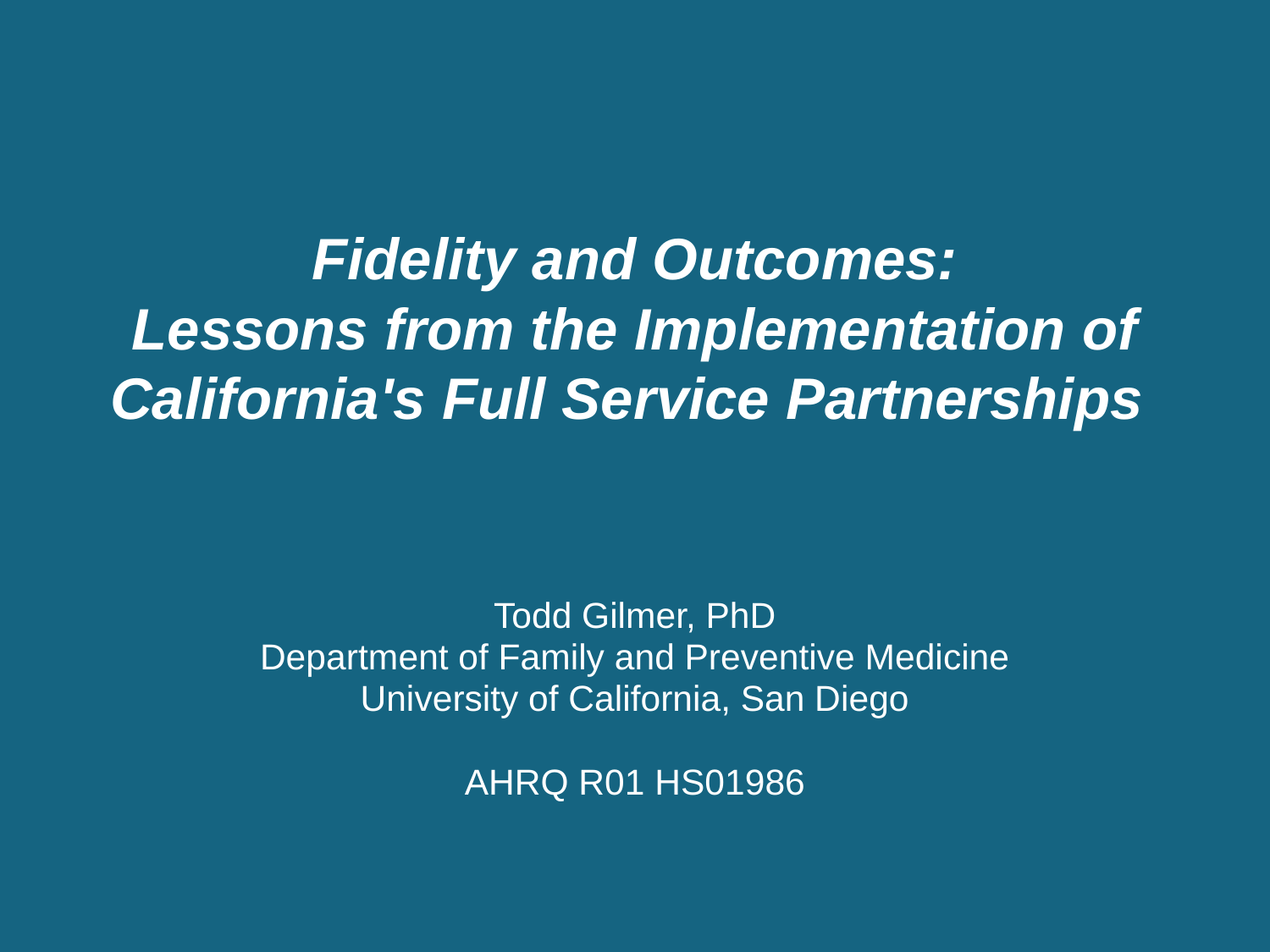

# Fidelity and Outcomes: Lessons from the Implementation of California's Full Service Partnerships
Todd Gilmer, PhD
Department of Family and Preventive Medicine
University of California, San Diego

AHRQ R01 HS01986